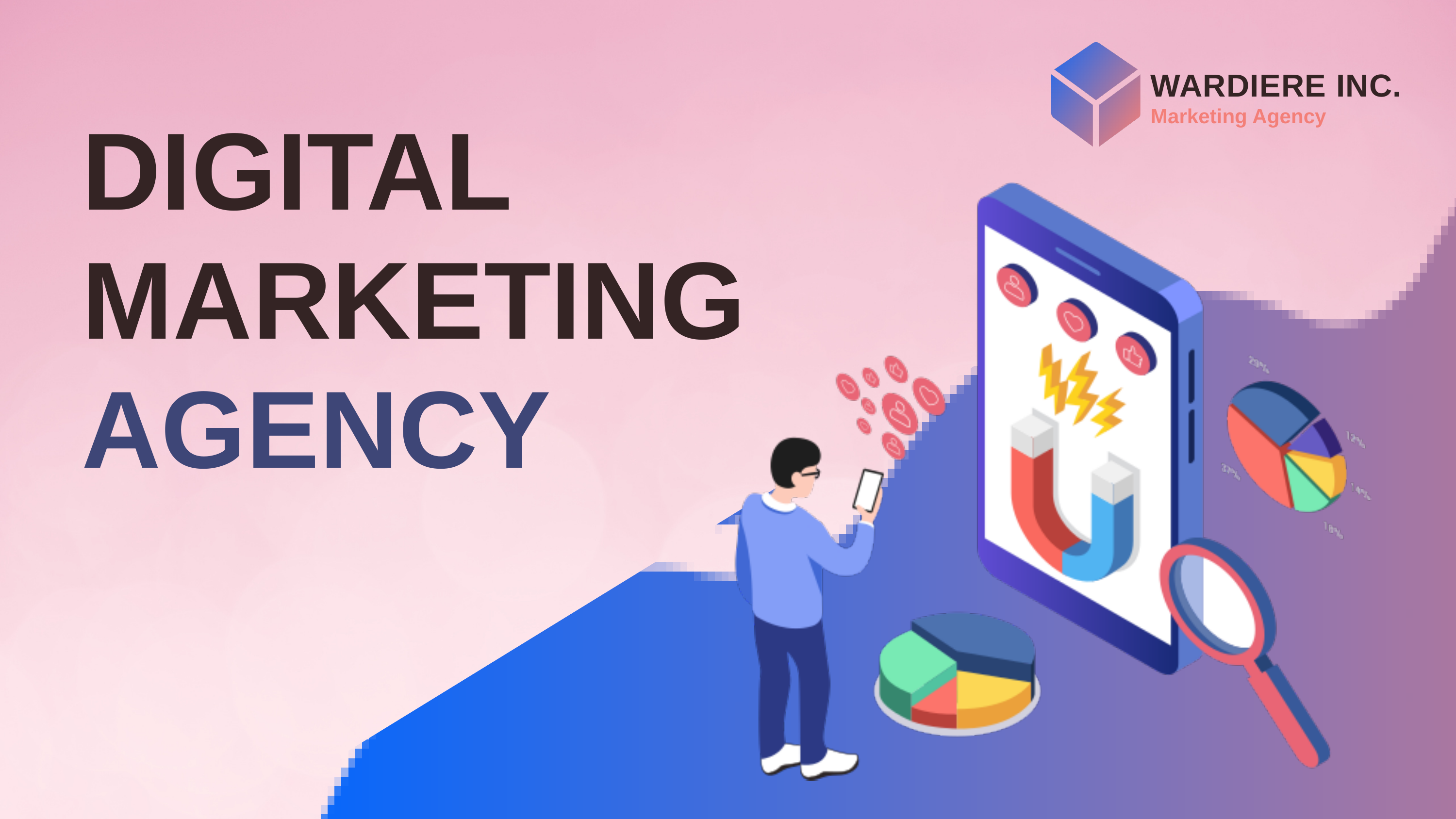

WARDIERE INC.
DIGITAL
Marketing Agency

MARKETING
AGENCY